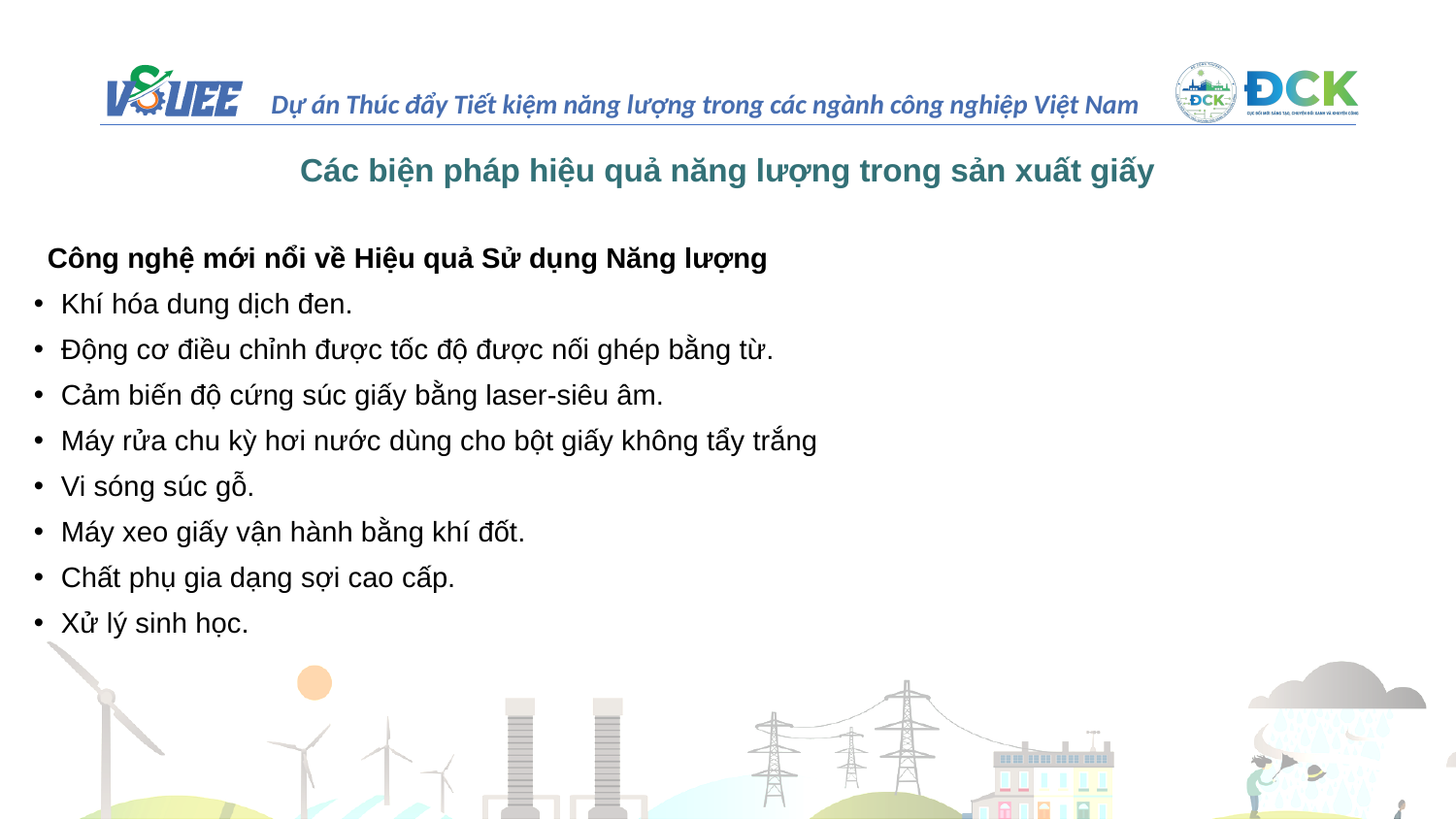

# Các biện pháp hiệu quả năng lượng trong sản xuất giấy
Công nghệ mới nổi về Hiệu quả Sử dụng Năng lượng
Khí hóa dung dịch đen.
Động cơ điều chỉnh được tốc độ được nối ghép bằng từ.
Cảm biến độ cứng súc giấy bằng laser-siêu âm.
Máy rửa chu kỳ hơi nước dùng cho bột giấy không tẩy trắng
Vi sóng súc gỗ.
Máy xeo giấy vận hành bằng khí đốt.
Chất phụ gia dạng sợi cao cấp.
Xử lý sinh học.